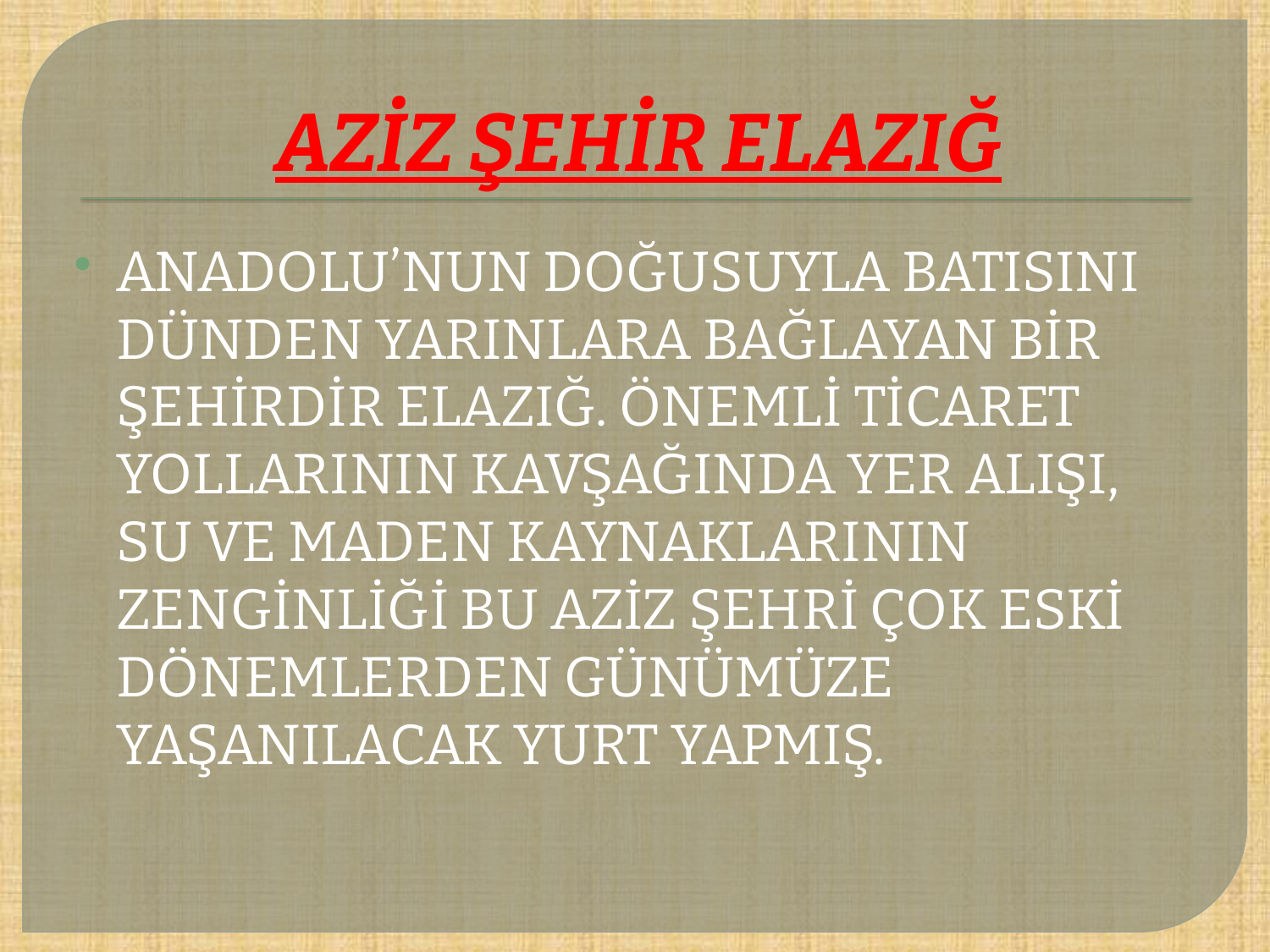

# AZİZ ŞEHİR ELAZIĞ
ANADOLU’NUN DOĞUSUYLA BATISINI DÜNDEN YARINLARA BAĞLAYAN BİR ŞEHİRDİR ELAZIĞ. ÖNEMLİ TİCARET YOLLARININ KAVŞAĞINDA YER ALIŞI, SU VE MADEN KAYNAKLARININ ZENGİNLİĞİ BU AZİZ ŞEHRİ ÇOK ESKİ DÖNEMLERDEN GÜNÜMÜZE YAŞANILACAK YURT YAPMIŞ.